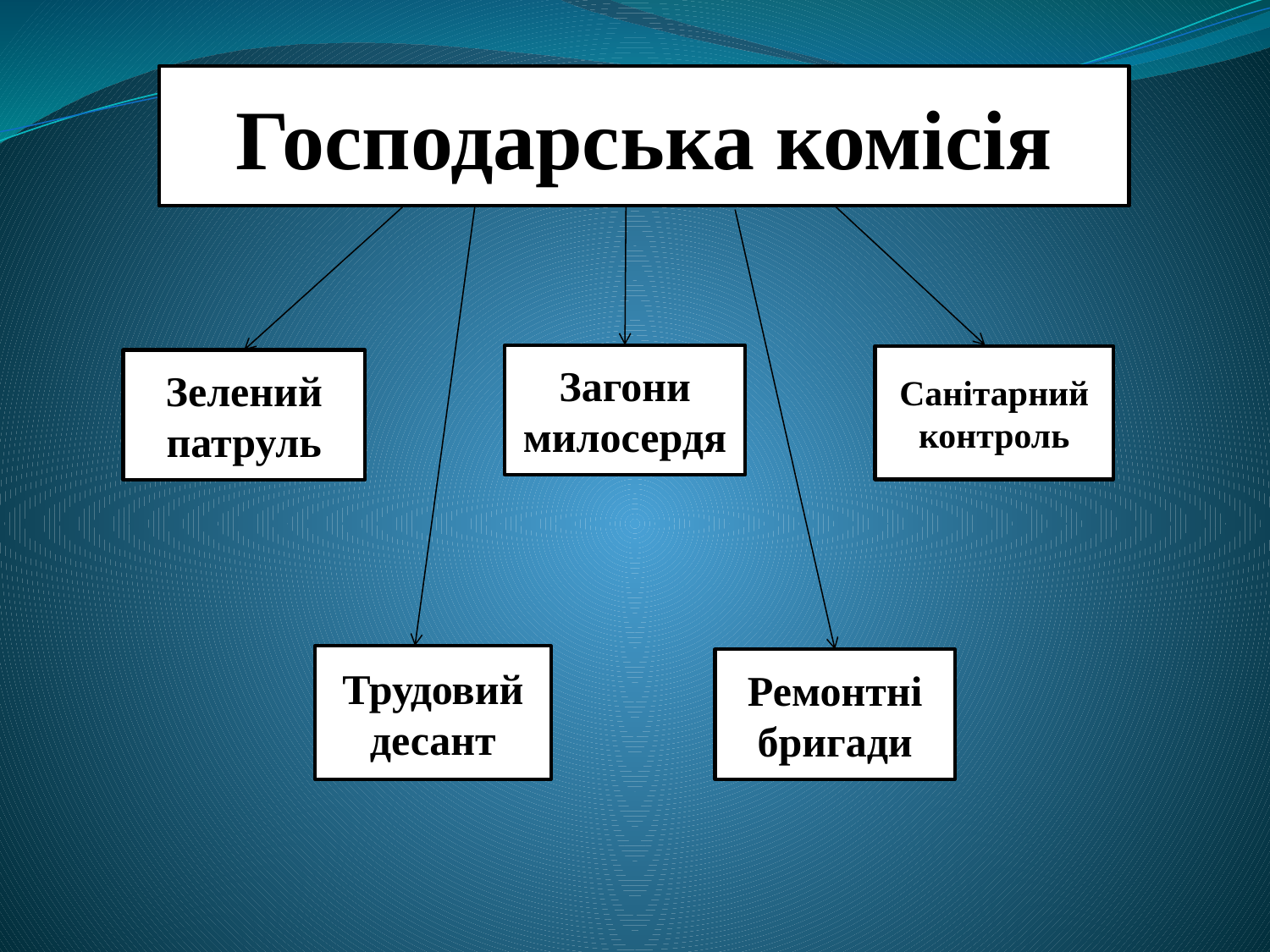

Господарська комісія
#
Загони милосердя
Санітарний контроль
Зелений патруль

Трудовий десант
Ремонтні бригади